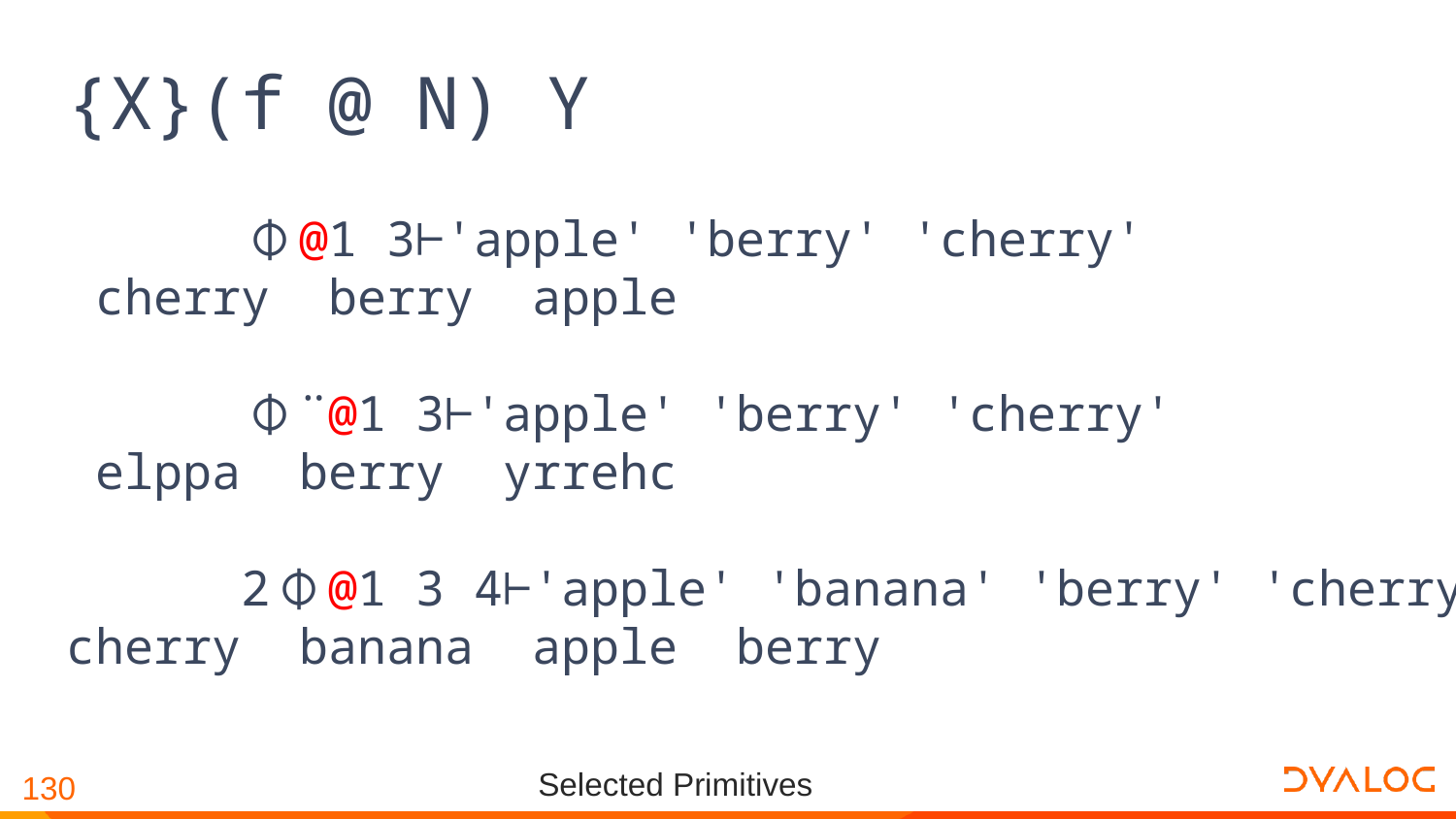

# {X}(f @ N) Y
      ⌽@1 3⊢'apple' 'berry' 'cherry'
 cherry  berry  apple

      ⌽¨@1 3⊢'apple' 'berry' 'cherry'
 elppa  berry  yrrehc

      2⌽@1 3 4⊢'apple' 'banana' 'berry' 'cherry'
cherry  banana  apple  berry